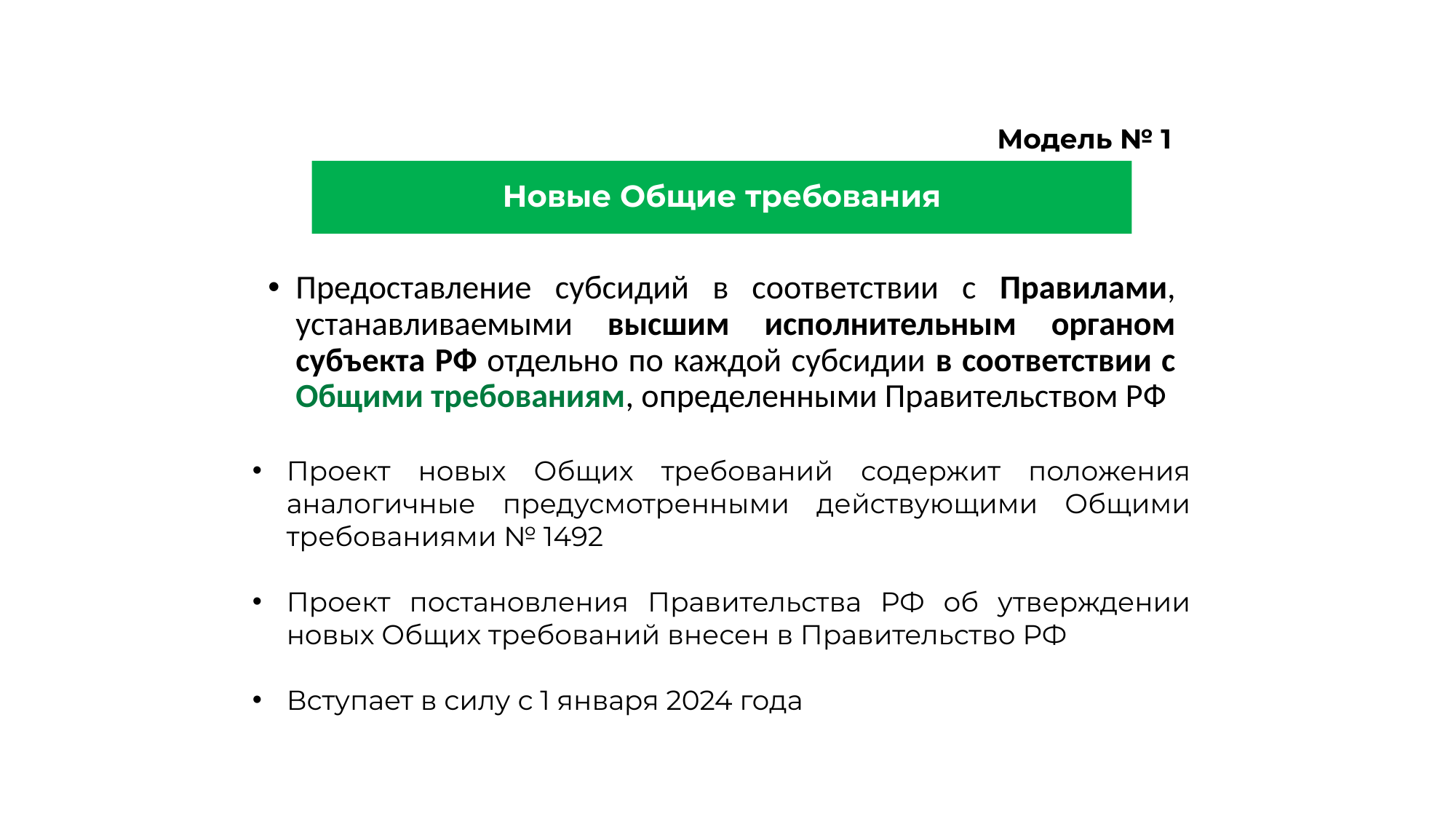

Модель № 1
# Новые Общие требования
Предоставление субсидий в соответствии с Правилами, устанавливаемыми высшим исполнительным органом субъекта РФ отдельно по каждой субсидии в соответствии с Общими требованиям, определенными Правительством РФ

Проект новых Общих требований содержит положения аналогичные предусмотренными действующими Общими требованиями № 1492

Проект постановления Правительства РФ об утверждении новых Общих требований внесен в Правительство РФ

Вступает в силу с 1 января 2024 года